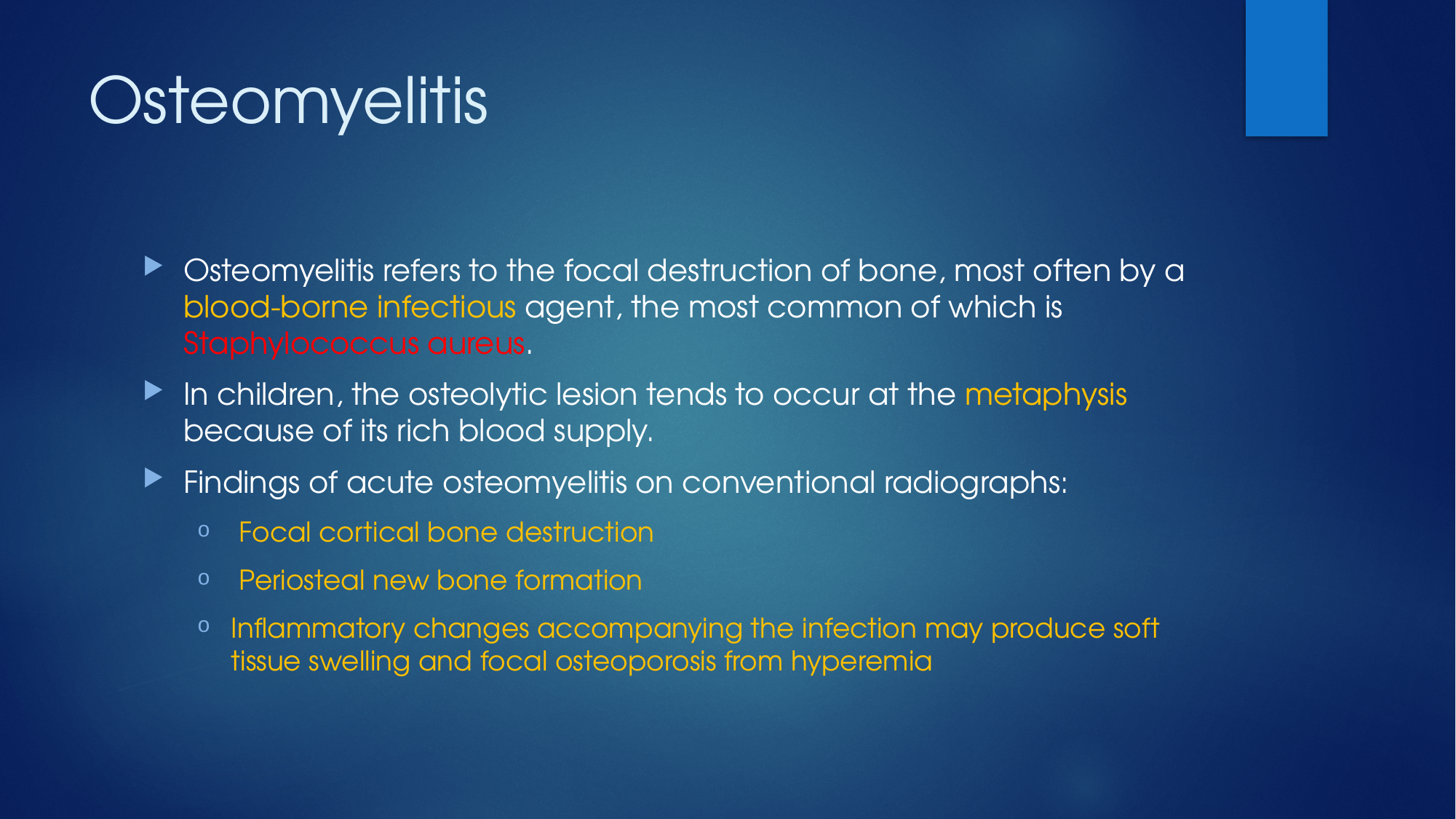

# Osteomyelitis
Osteomyelitis refers to the focal destruction of bone, most often by a blood-borne infectious agent, the most common of which is Staphylococcus aureus.
In children, the osteolytic lesion tends to occur at the metaphysis because of its rich blood supply.
Findings of acute osteomyelitis on conventional radiographs:
 Focal cortical bone destruction
 Periosteal new bone formation
Inflammatory changes accompanying the infection may produce soft tissue swelling and focal osteoporosis from hyperemia